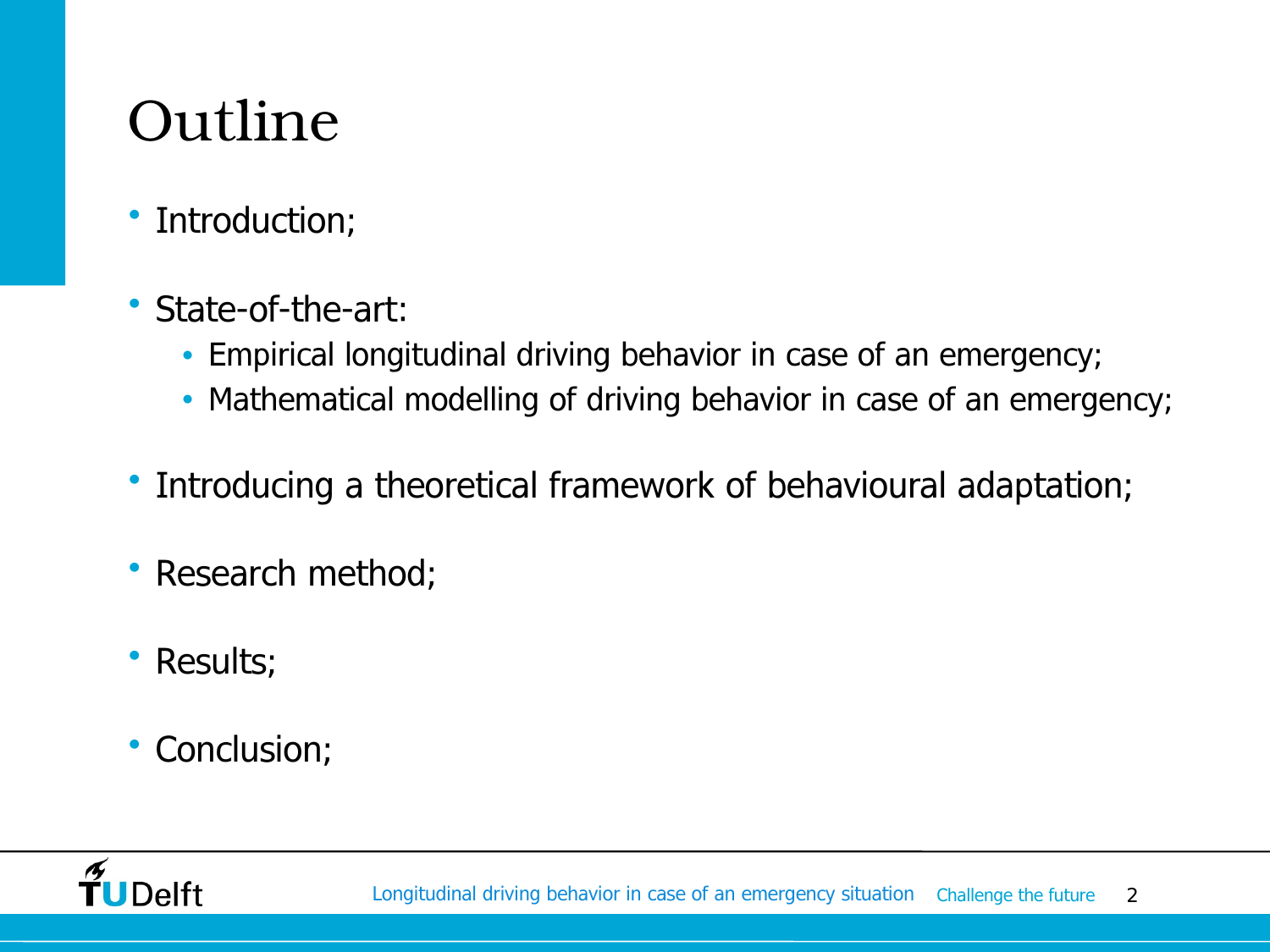

# Outline

Introduction;

State-of-the-art:
Empirical longitudinal driving behavior in case of an emergency;
Mathematical modelling of driving behavior in case of an emergency;

Introducing a theoretical framework of behavioural adaptation;

Research method;

Results;

Conclusion;